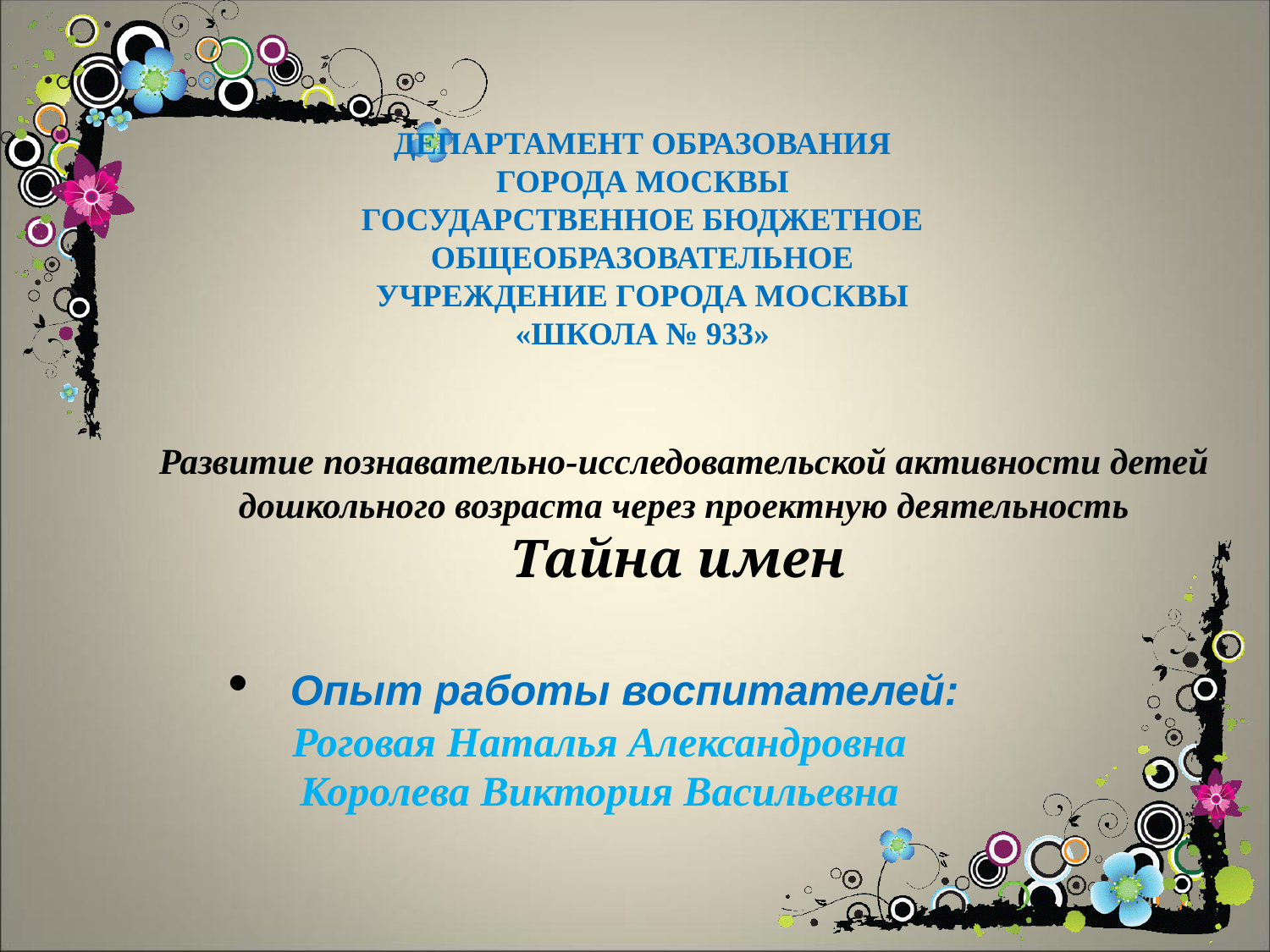

ДЕПАРТАМЕНТ ОБРАЗОВАНИЯ ГОРОДА МОСКВЫ
ГОСУДАРСТВЕННОЕ БЮДЖЕТНОЕ ОБЩЕОБРАЗОВАТЕЛЬНОЕ УЧРЕЖДЕНИЕ ГОРОДА МОСКВЫ
«ШКОЛА № 933»

Развитие познавательно-исследовательской активности детей дошкольного возраста через проектную деятельность
Тайна имен
 Опыт работы воспитателей:
Роговая Наталья Александровна
Королева Виктория Васильевна